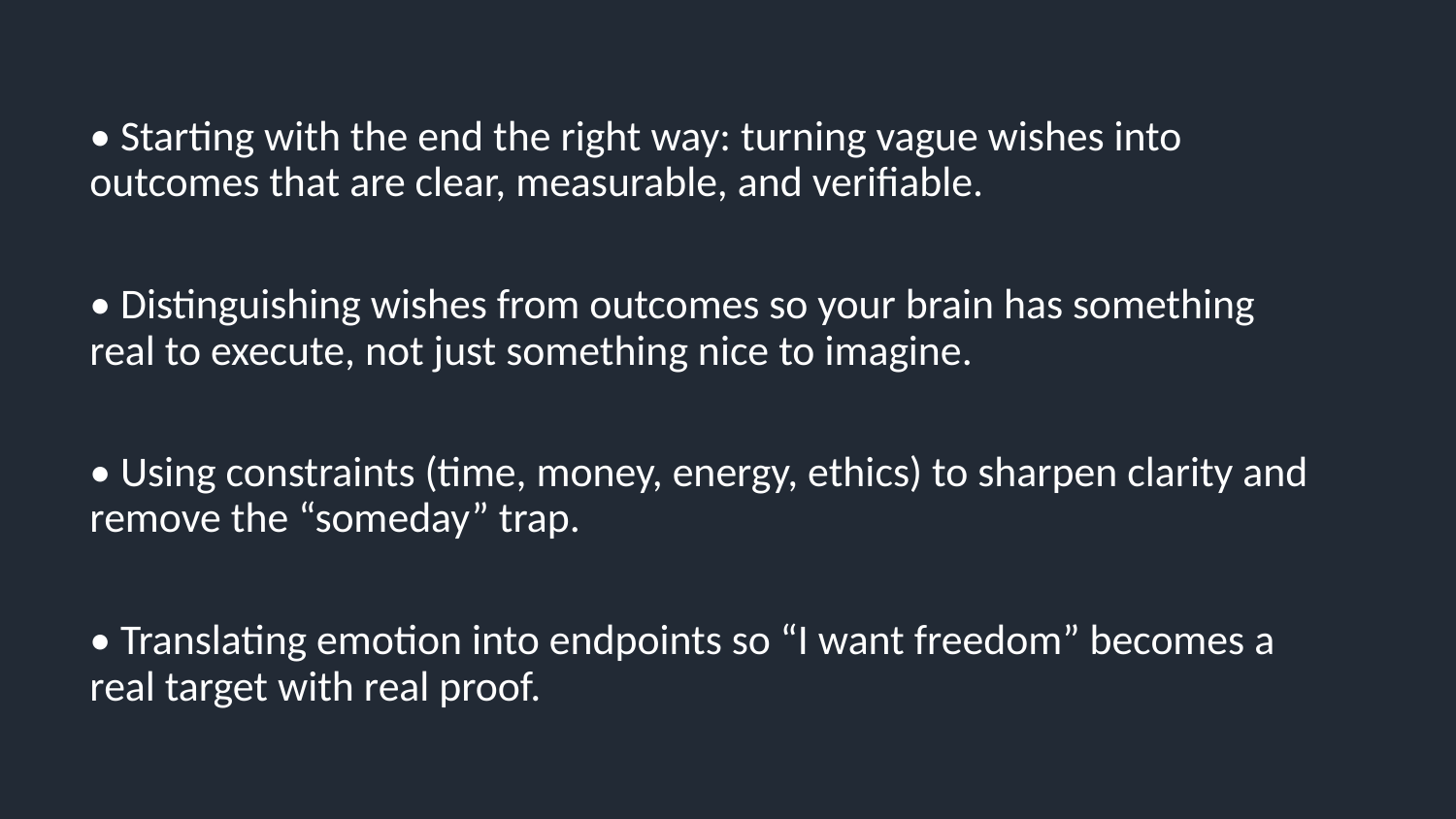

• Starting with the end the right way: turning vague wishes into outcomes that are clear, measurable, and verifiable.

• Distinguishing wishes from outcomes so your brain has something real to execute, not just something nice to imagine.

• Using constraints (time, money, energy, ethics) to sharpen clarity and remove the “someday” trap.

• Translating emotion into endpoints so “I want freedom” becomes a real target with real proof.